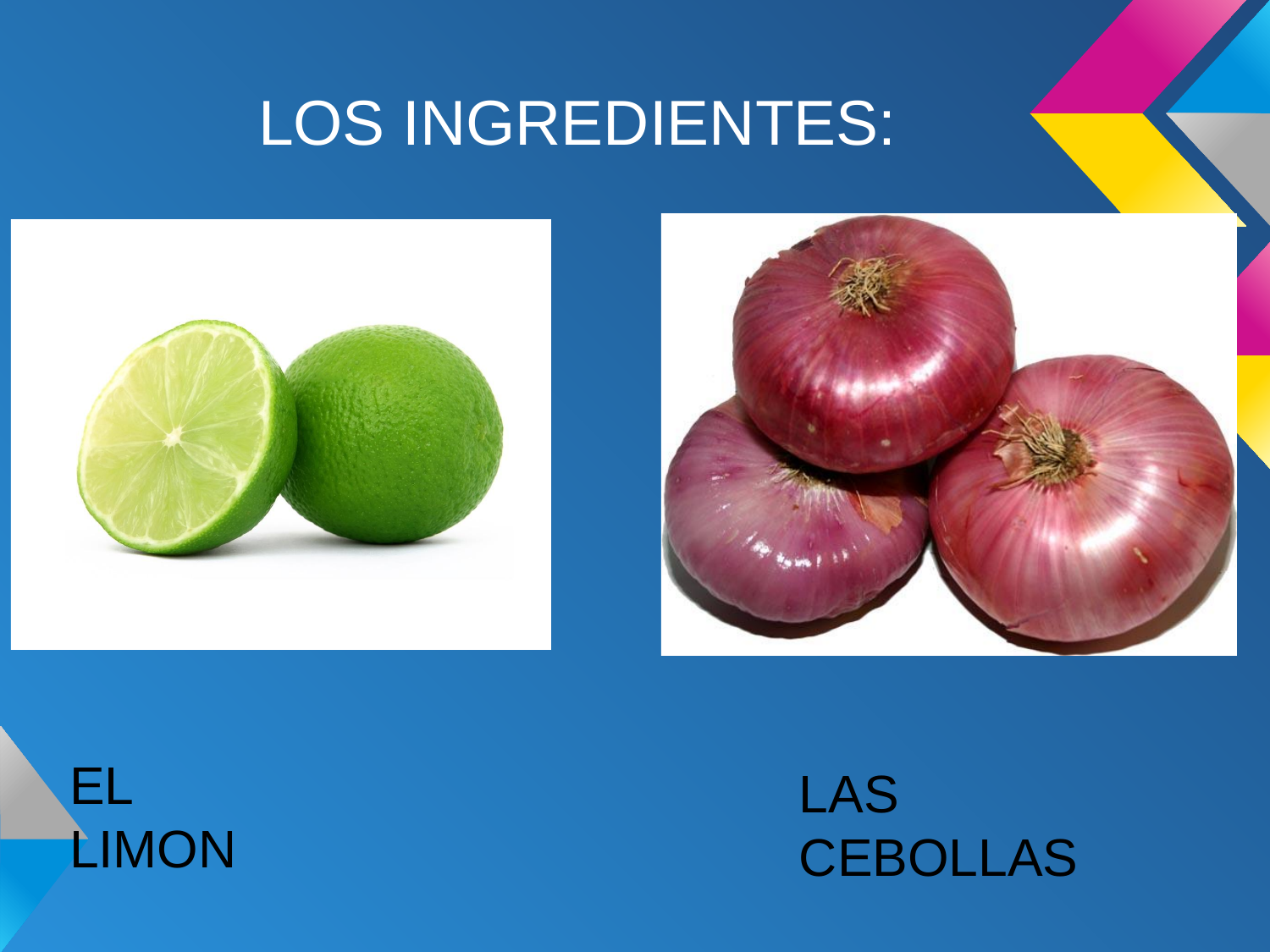

# LOS INGREDIENTES:

EL LIMON
LAS CEBOLLAS